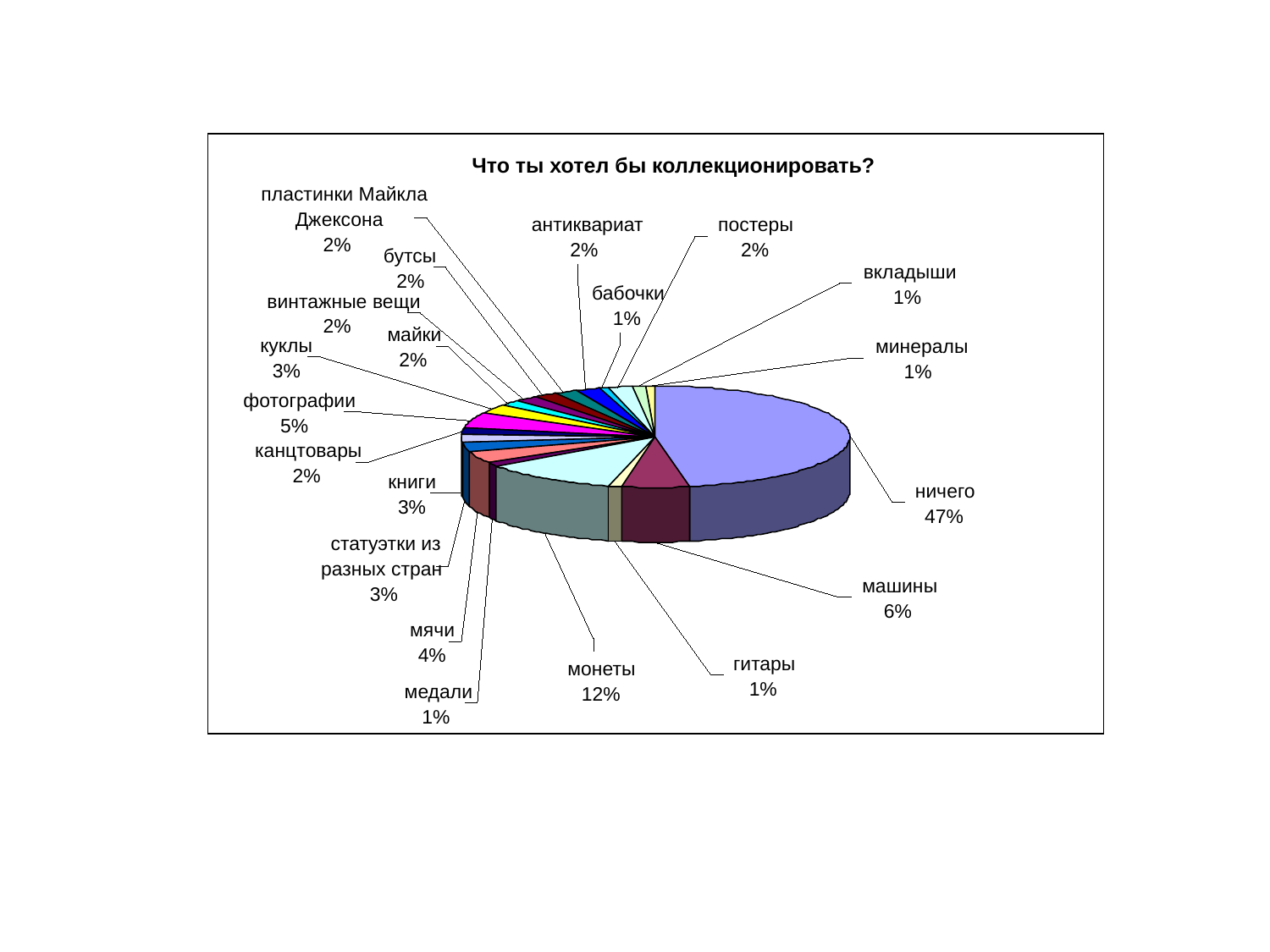

Что ты хотел бы коллекционировать?
пластинки Майкла
Джексона
антиквариат
постеры

2%

2%
2%
бутсы
вкладыши

2%
бабочки

1%
винтажные вещи
1%

2%
майки
куклы

минералы

2%

3%

1%

фотографии

5%

канцтовары

2%

книги
ничего

3%

47%

статуэтки из

разных стран
машины
3%
6%
мячи
4%
гитары
монеты
1%
медали
12%
1%